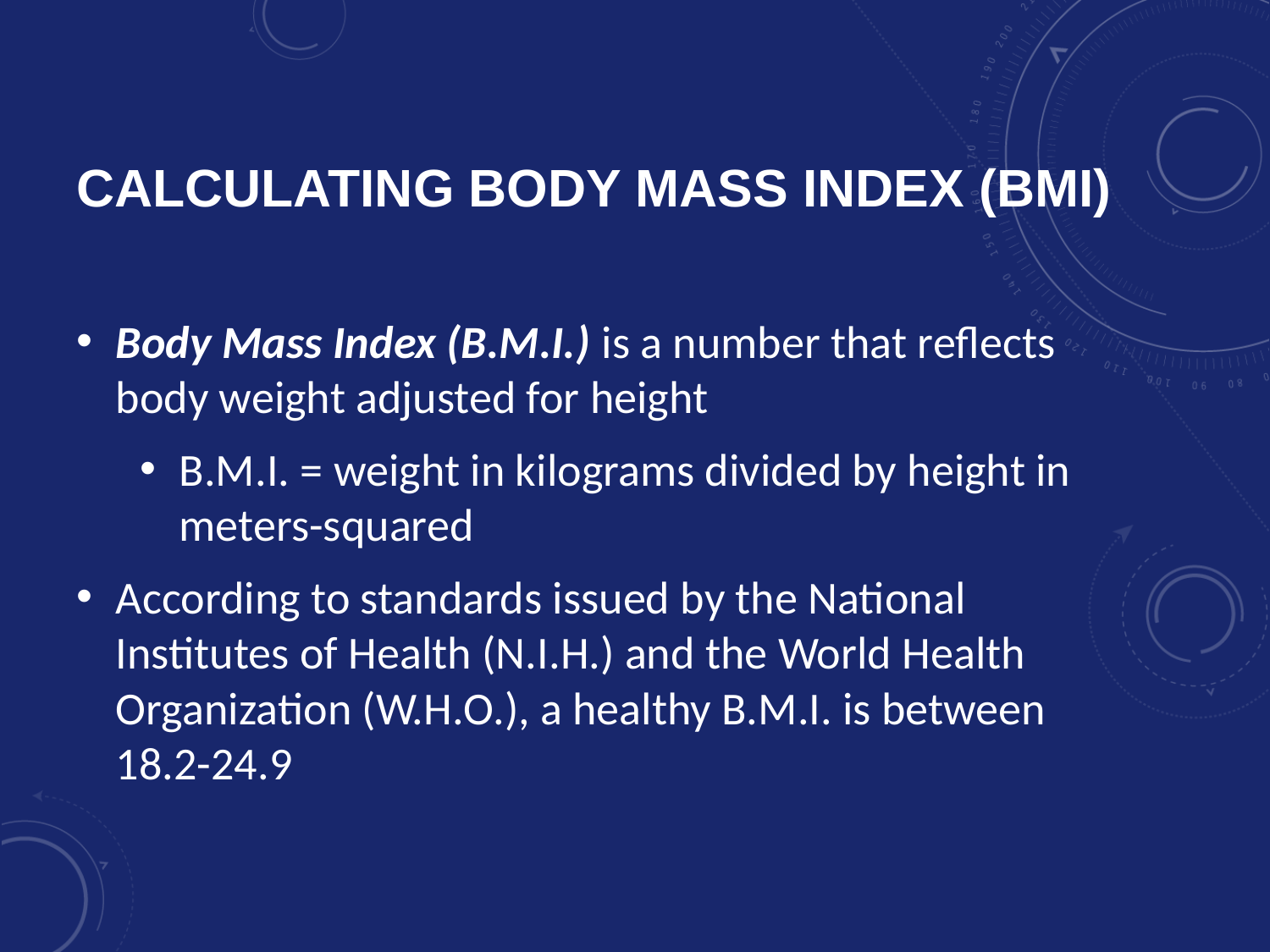

# Calculating Body Mass Index (BMI)
Body Mass Index (B.M.I.) is a number that reflects body weight adjusted for height
B.M.I. = weight in kilograms divided by height in meters-squared
According to standards issued by the National Institutes of Health (N.I.H.) and the World Health Organization (W.H.O.), a healthy B.M.I. is between 18.2-24.9